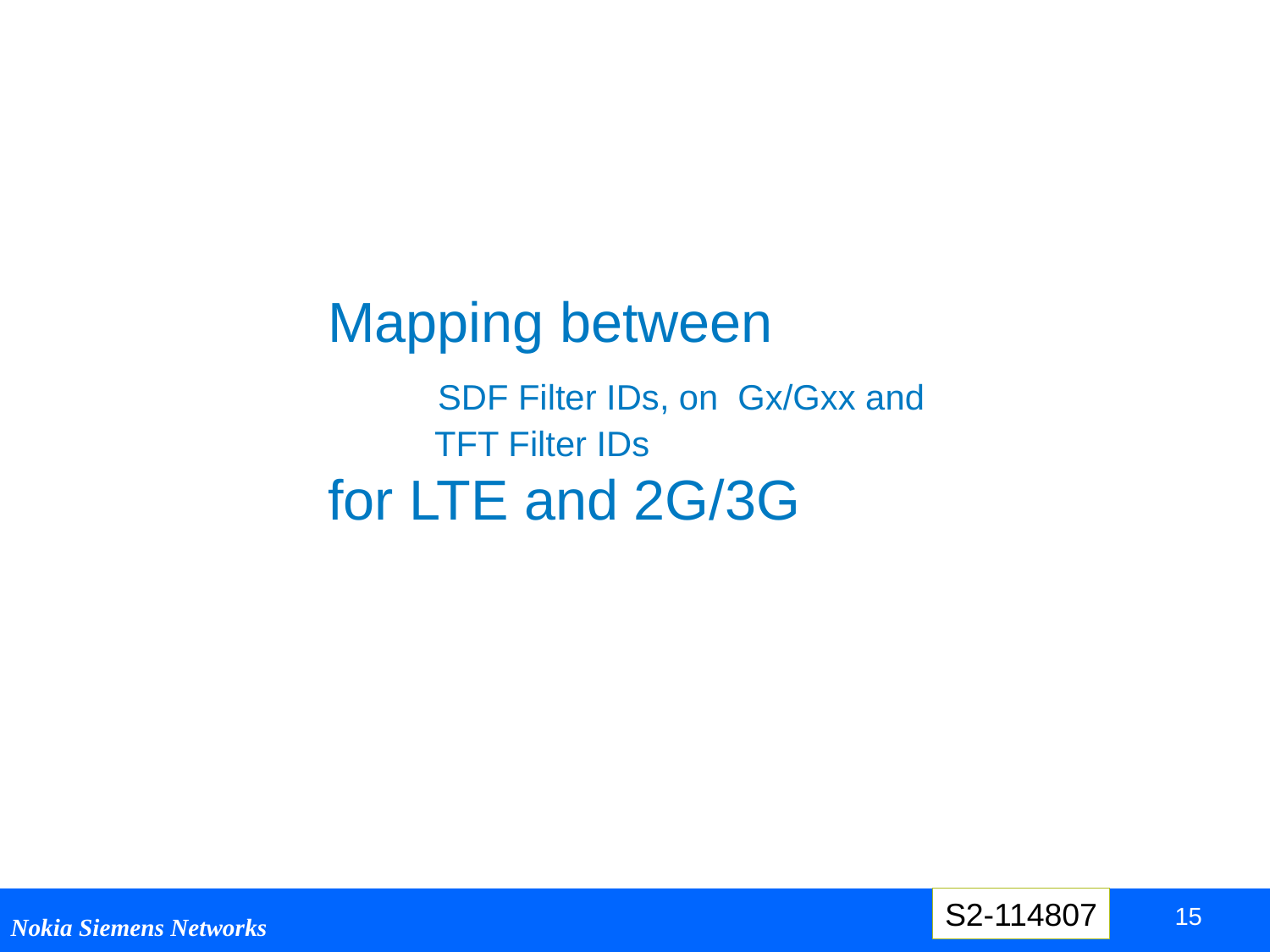

# Mapping between SDF Filter IDs, on  Gx/Gxx and TFT Filter IDs for LTE and 2G/3G